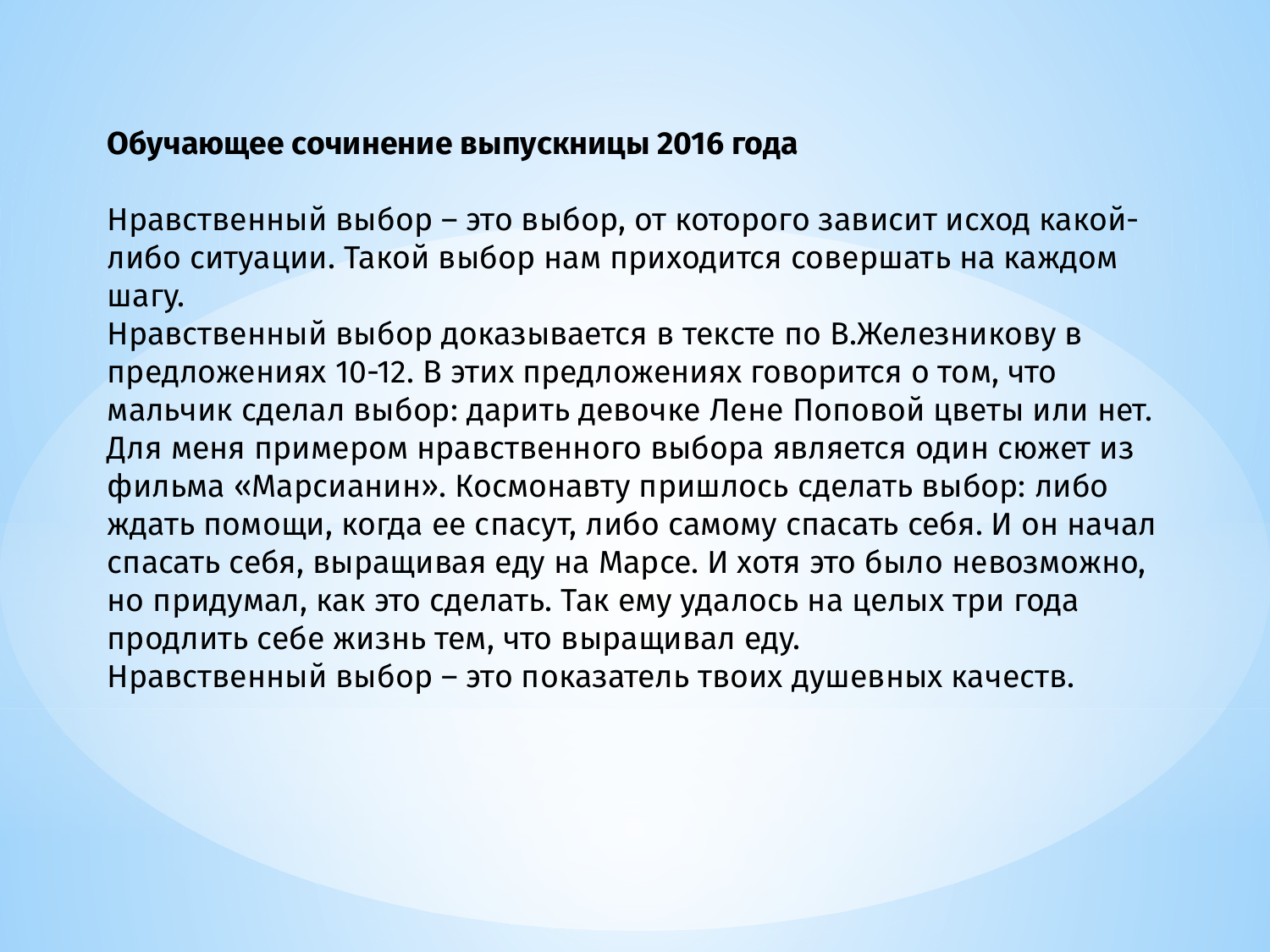

Обучающее сочинение выпускницы 2016 года

Нравственный выбор – это выбор, от которого зависит исход какой-либо ситуации. Такой выбор нам приходится совершать на каждом шагу.
Нравственный выбор доказывается в тексте по В.Железникову в предложениях 10-12. В этих предложениях говорится о том, что мальчик сделал выбор: дарить девочке Лене Поповой цветы или нет.
Для меня примером нравственного выбора является один сюжет из фильма «Марсианин». Космонавту пришлось сделать выбор: либо ждать помощи, когда ее спасут, либо самому спасать себя. И он начал спасать себя, выращивая еду на Марсе. И хотя это было невозможно, но придумал, как это сделать. Так ему удалось на целых три года продлить себе жизнь тем, что выращивал еду.
Нравственный выбор – это показатель твоих душевных качеств.